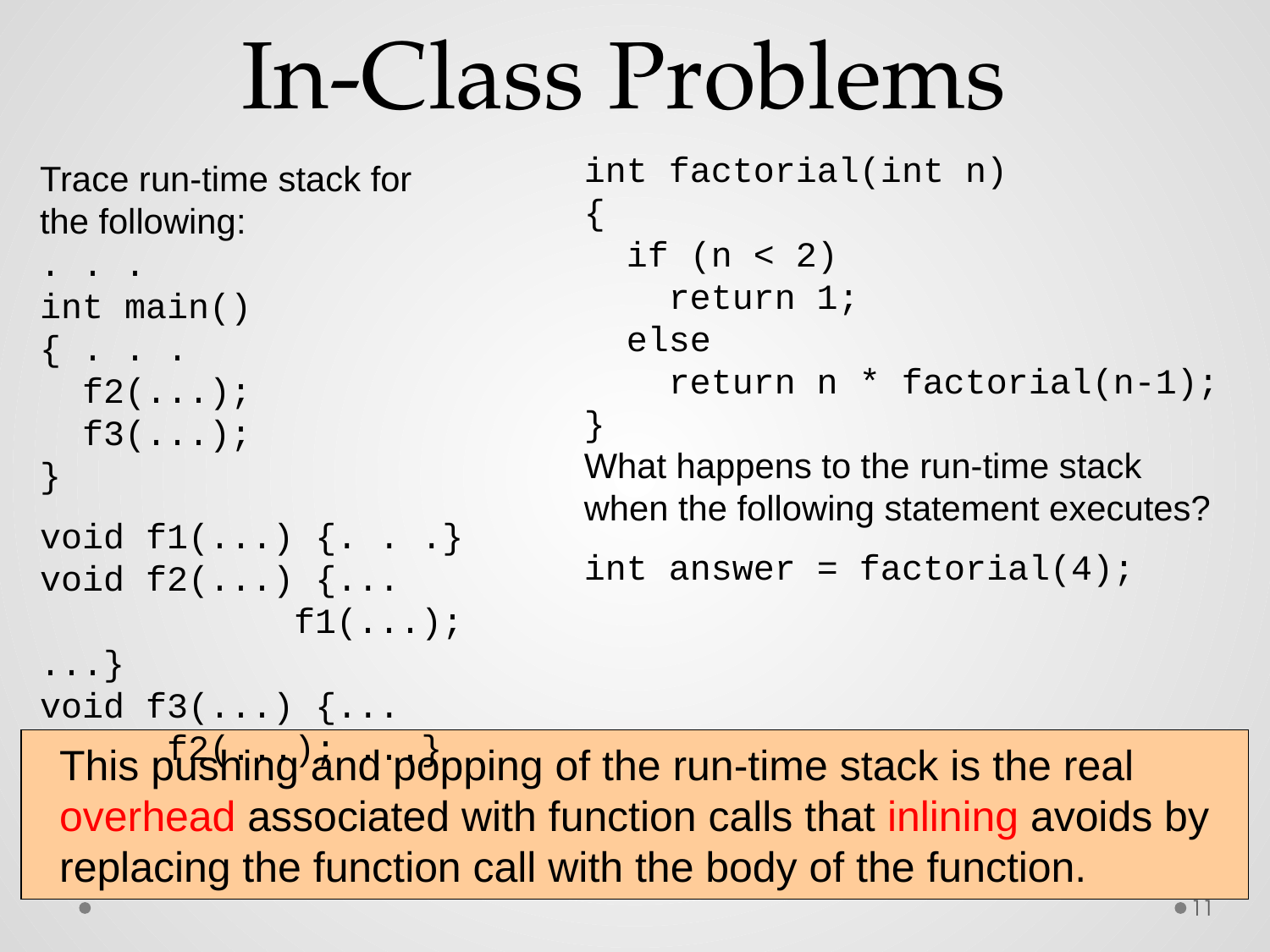

# In-Class Problems
int factorial(int n)
{
  if (n < 2)
    return 1;
  else
    return n * factorial(n-1);
}
What happens to the run-time stack when the following statement executes?

int answer = factorial(4);
Trace run-time stack for the following:
. . .
int main()
{ . . .
  f2(...);
  f3(...);
}
void f1(...) {. . .}
void f2(...) {...          	f1(...); ...}
void f3(...) {... 	f2(...); ...}

This pushing and popping of the run-time stack is the real overhead associated with function calls that inlining avoids by replacing the function call with the body of the function.
11